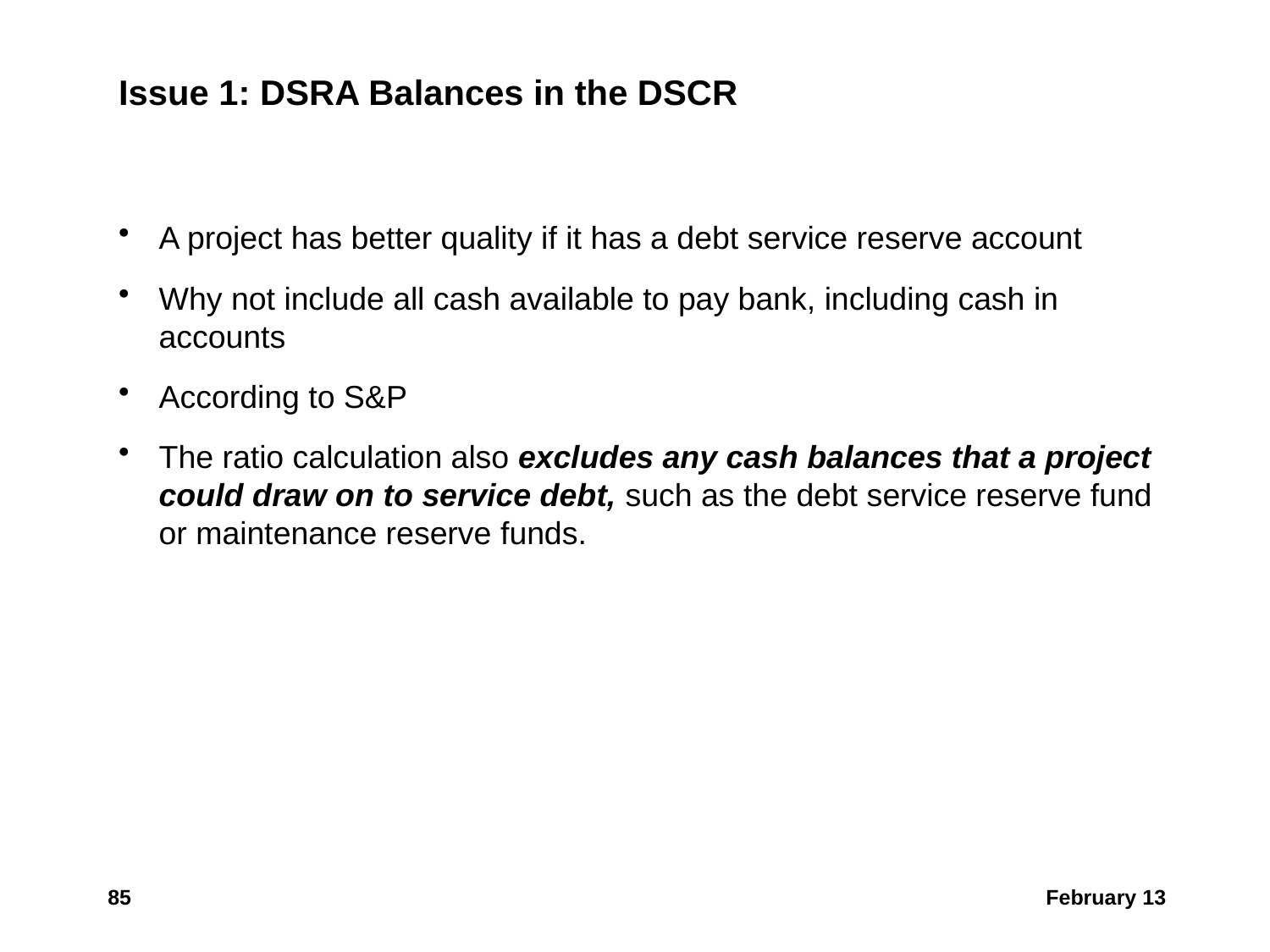

# Issue 1: DSRA Balances in the DSCR
A project has better quality if it has a debt service reserve account
Why not include all cash available to pay bank, including cash in accounts
According to S&P
The ratio calculation also excludes any cash balances that a project could draw on to service debt, such as the debt service reserve fund or maintenance reserve funds.